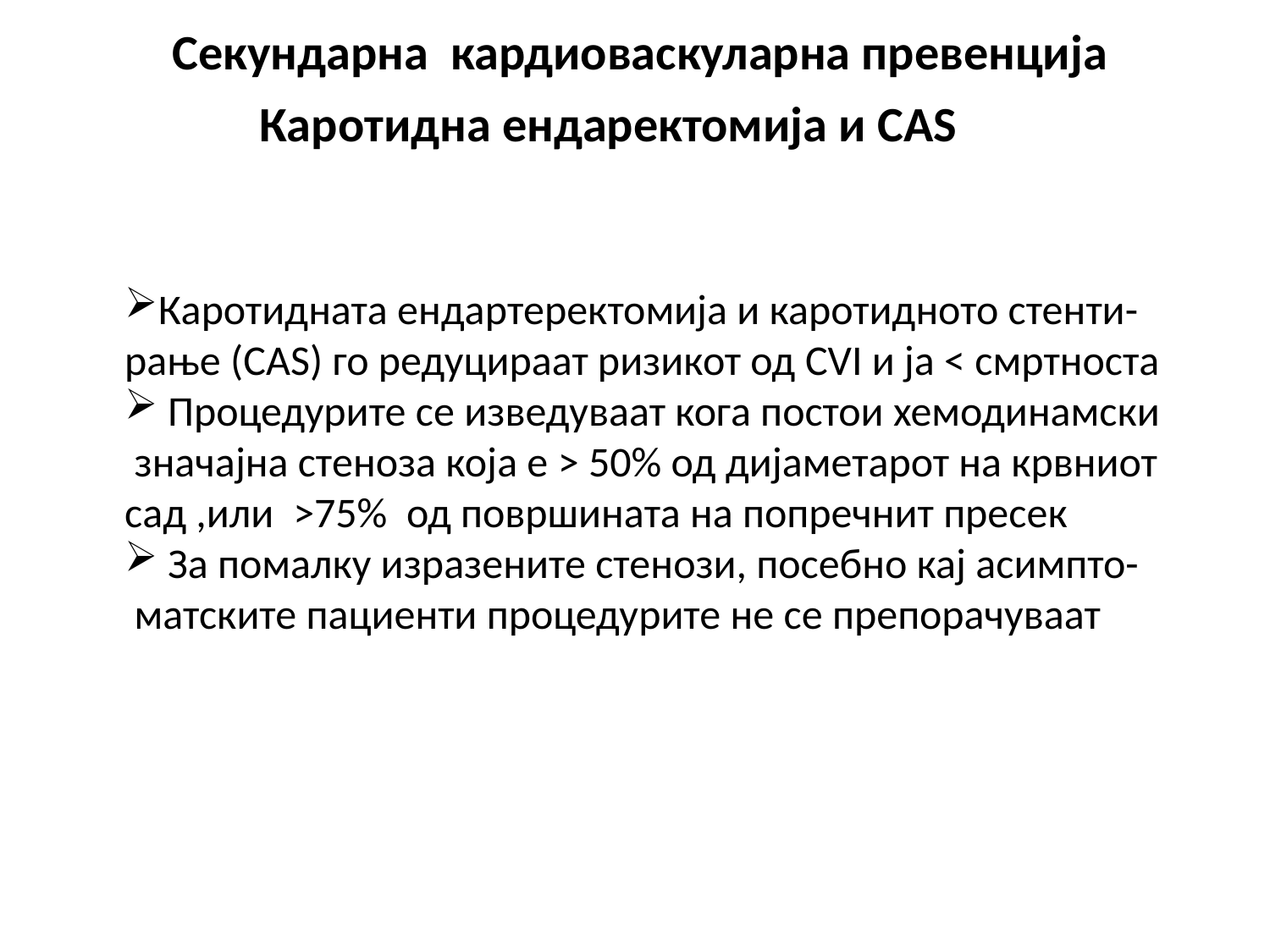

# Секундарна  кардиоваскуларна превенција
                      Каротидна ендаректомија и CAS
Каротидната ендартеректомија и каротидното стенти-
рање (CAS) го редуцираат ризикот од CVI и ја < смртноста
 Процедурите се изведуваат кога постои хемодинамски
 значајна стеноза која е > 50% од дијаметарот на крвниот
сад ,или  >75%  од површината на попречнит пресек
 За помалку изразените стенози, посебно кај асимпто-
 матските пациенти процедурите не се препорачуваат